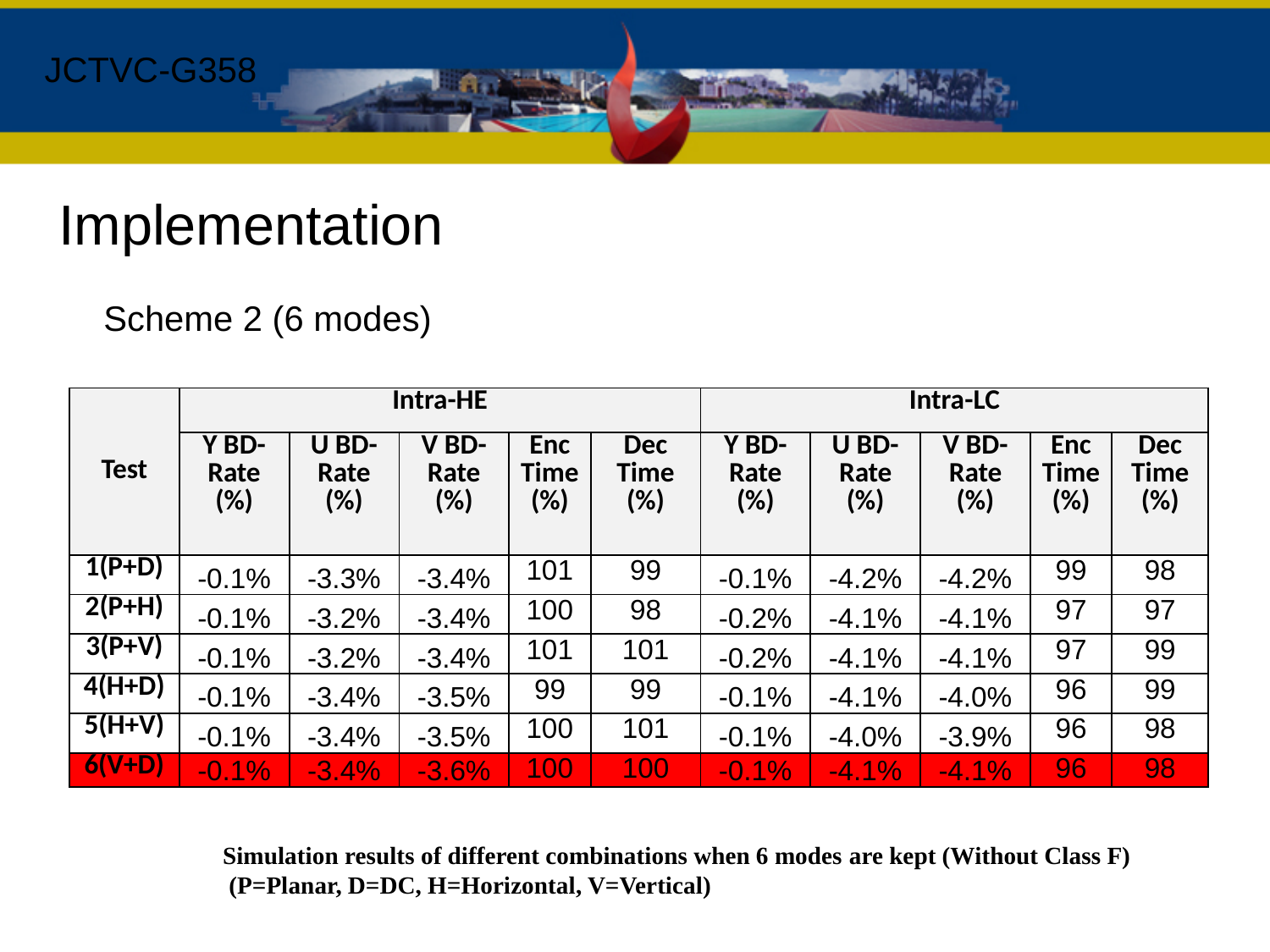

JCTVC-G358
Implementation
Scheme 2 (6 modes)

| Test | Intra-HE |  |  |  |  | Intra-LC |  |  |  |  |
| --- | --- | --- | --- | --- | --- | --- | --- | --- | --- | --- |
|  | Y BD-Rate (%) | U BD-Rate (%) | V BD-Rate (%) | Enc Time (%) | Dec Time (%) | Y BD-Rate (%) | U BD-Rate (%) | V BD-Rate (%) | Enc Time (%) | Dec Time (%) |
| 1(P+D) | -0.1% | -3.3% | -3.4% | 101 | 99 | -0.1% | -4.2% | -4.2% | 99 | 98 |
| 2(P+H) | -0.1% | -3.2% | -3.4% | 100 | 98 | -0.2% | -4.1% | -4.1% | 97 | 97 |
| 3(P+V) | -0.1% | -3.2% | -3.4% | 101 | 101 | -0.2% | -4.1% | -4.1% | 97 | 99 |
| 4(H+D) | -0.1% | -3.4% | -3.5% | 99 | 99 | -0.1% | -4.1% | -4.0% | 96 | 99 |
| 5(H+V) | -0.1% | -3.4% | -3.5% | 100 | 101 | -0.1% | -4.0% | -3.9% | 96 | 98 |
| 6(V+D) | -0.1% | -3.4% | -3.6% | 100 | 100 | -0.1% | -4.1% | -4.1% | 96 | 98 |
Simulation results of different combinations when 6 modes are kept (Without Class F)
 (P=Planar, D=DC, H=Horizontal, V=Vertical)